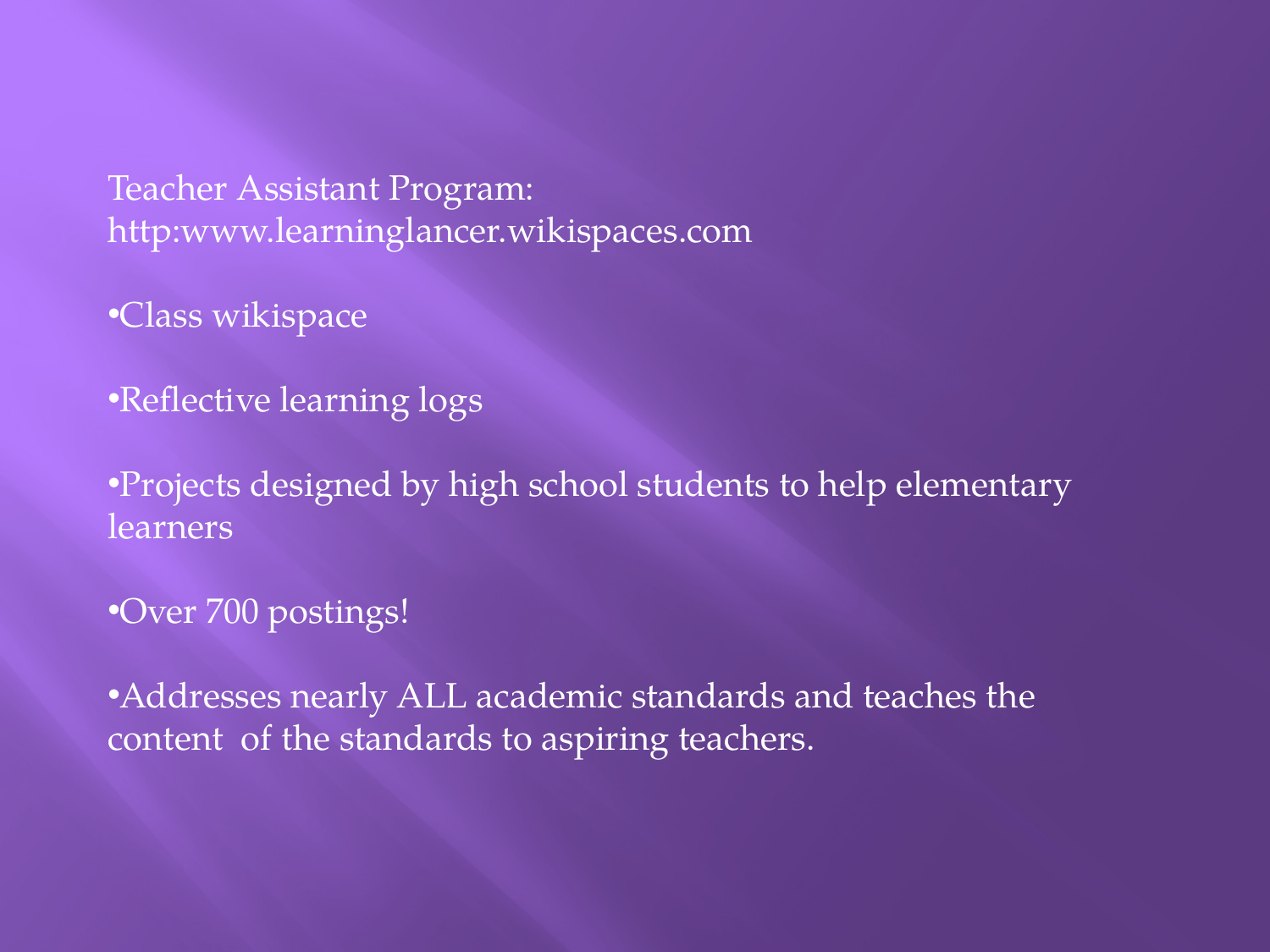

Teacher Assistant Program: http:www.learninglancer.wikispaces.com

Class wikispace

Reflective learning logs

Projects designed by high school students to help elementary learners

Over 700 postings!

Addresses nearly ALL academic standards and teaches the content  of the standards to aspiring teachers.